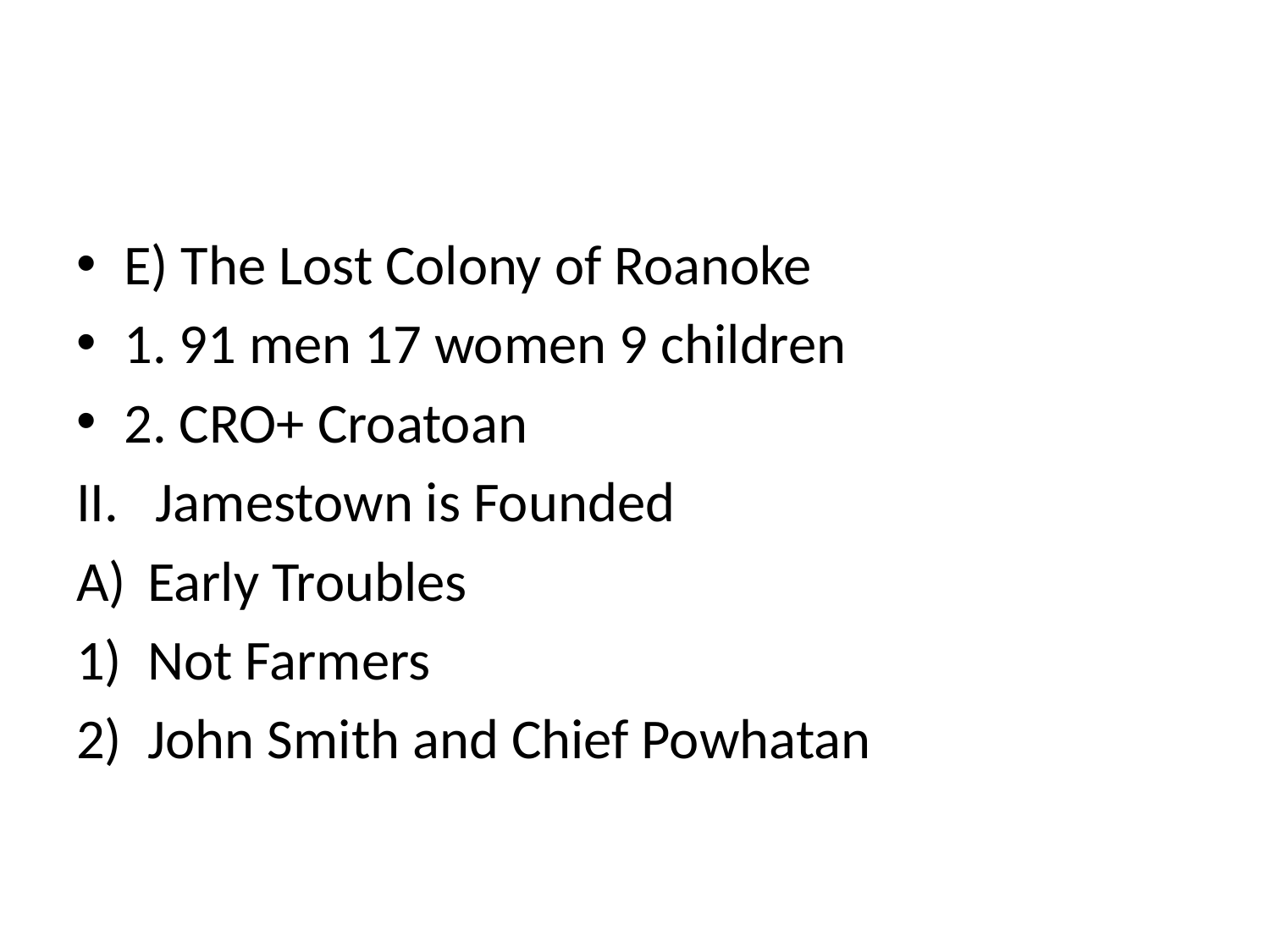

#
E) The Lost Colony of Roanoke
1. 91 men 17 women 9 children
2. CRO+ Croatoan
Jamestown is Founded
Early Troubles
Not Farmers
John Smith and Chief Powhatan